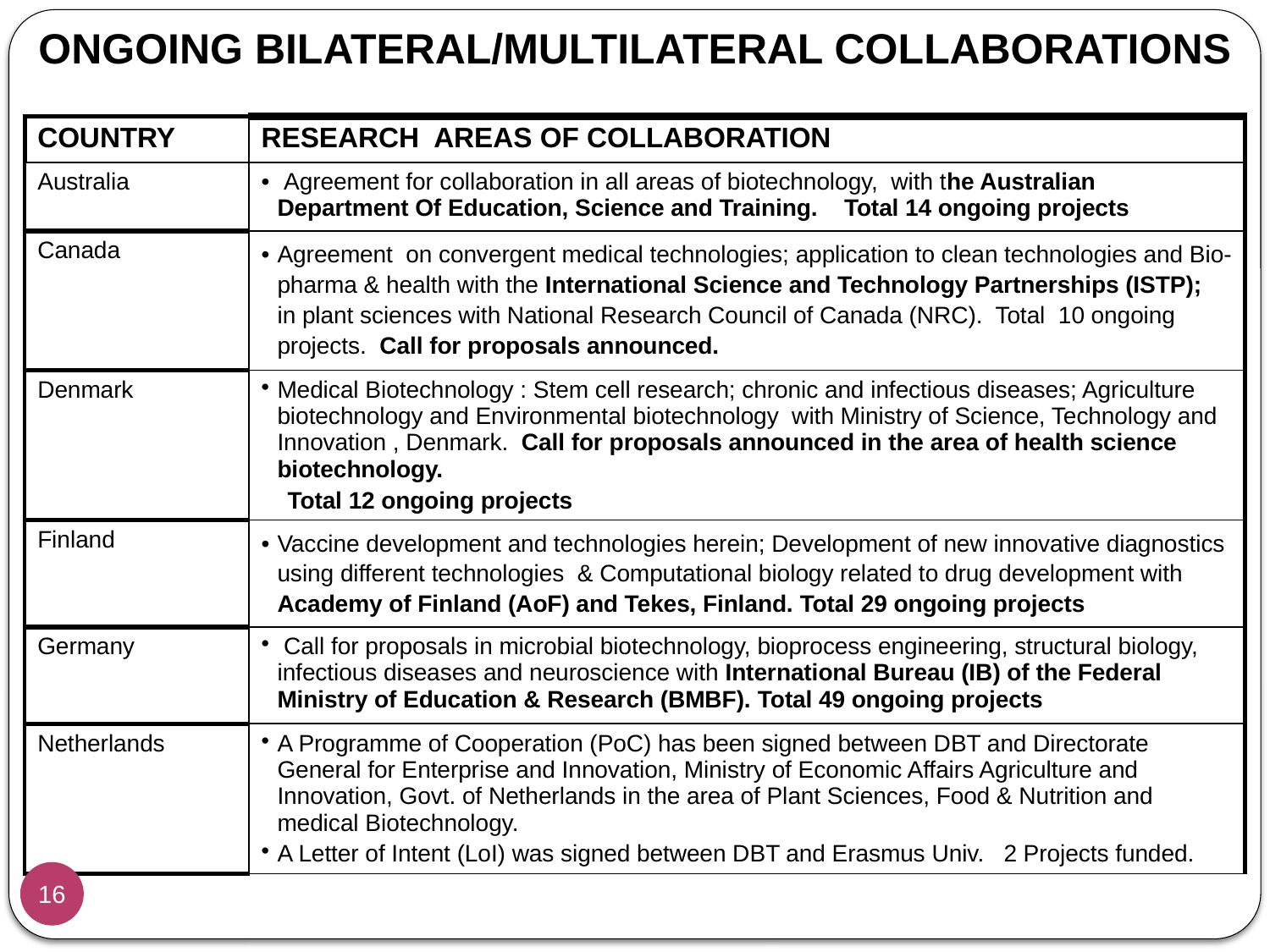

# ONGOING BILATERAL/MULTILATERAL COLLABORATIONS

| COUNTRY | RESEARCH AREAS OF COLLABORATION |
| --- | --- |
| Australia | Agreement for collaboration in all areas of biotechnology, with the Australian Department Of Education, Science and Training. Total 14 ongoing projects |
| Canada | Agreement on convergent medical technologies; application to clean technologies and Bio-pharma & health with the International Science and Technology Partnerships (ISTP); in plant sciences with National Research Council of Canada (NRC). Total 10 ongoing projects. Call for proposals announced. |
| Denmark | Medical Biotechnology : Stem cell research; chronic and infectious diseases; Agriculture biotechnology and Environmental biotechnology with Ministry of Science, Technology and Innovation , Denmark. Call for proposals announced in the area of health science biotechnology. Total 12 ongoing projects |
| Finland | Vaccine development and technologies herein; Development of new innovative diagnostics using different technologies & Computational biology related to drug development with Academy of Finland (AoF) and Tekes, Finland. Total 29 ongoing projects |
| Germany | Call for proposals in microbial biotechnology, bioprocess engineering, structural biology, infectious diseases and neuroscience with International Bureau (IB) of the Federal Ministry of Education & Research (BMBF). Total 49 ongoing projects |
| Netherlands | A Programme of Cooperation (PoC) has been signed between DBT and Directorate General for Enterprise and Innovation, Ministry of Economic Affairs Agriculture and Innovation, Govt. of Netherlands in the area of Plant Sciences, Food & Nutrition and medical Biotechnology. A Letter of Intent (LoI) was signed between DBT and Erasmus Univ. 2 Projects funded. |
16